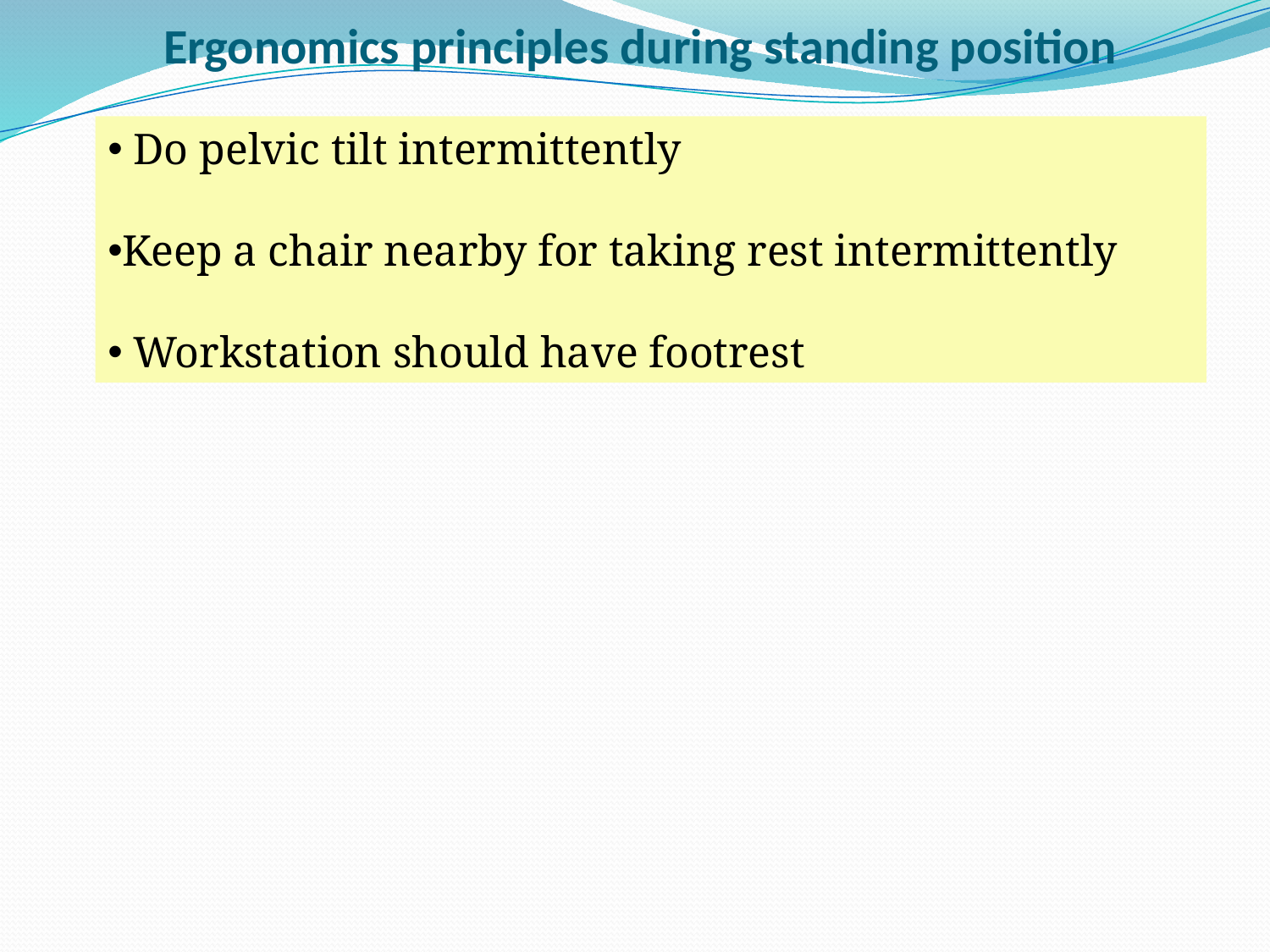

# Ergonomics principles during standing position
 Do pelvic tilt intermittently

Keep a chair nearby for taking rest intermittently

 Workstation should have footrest